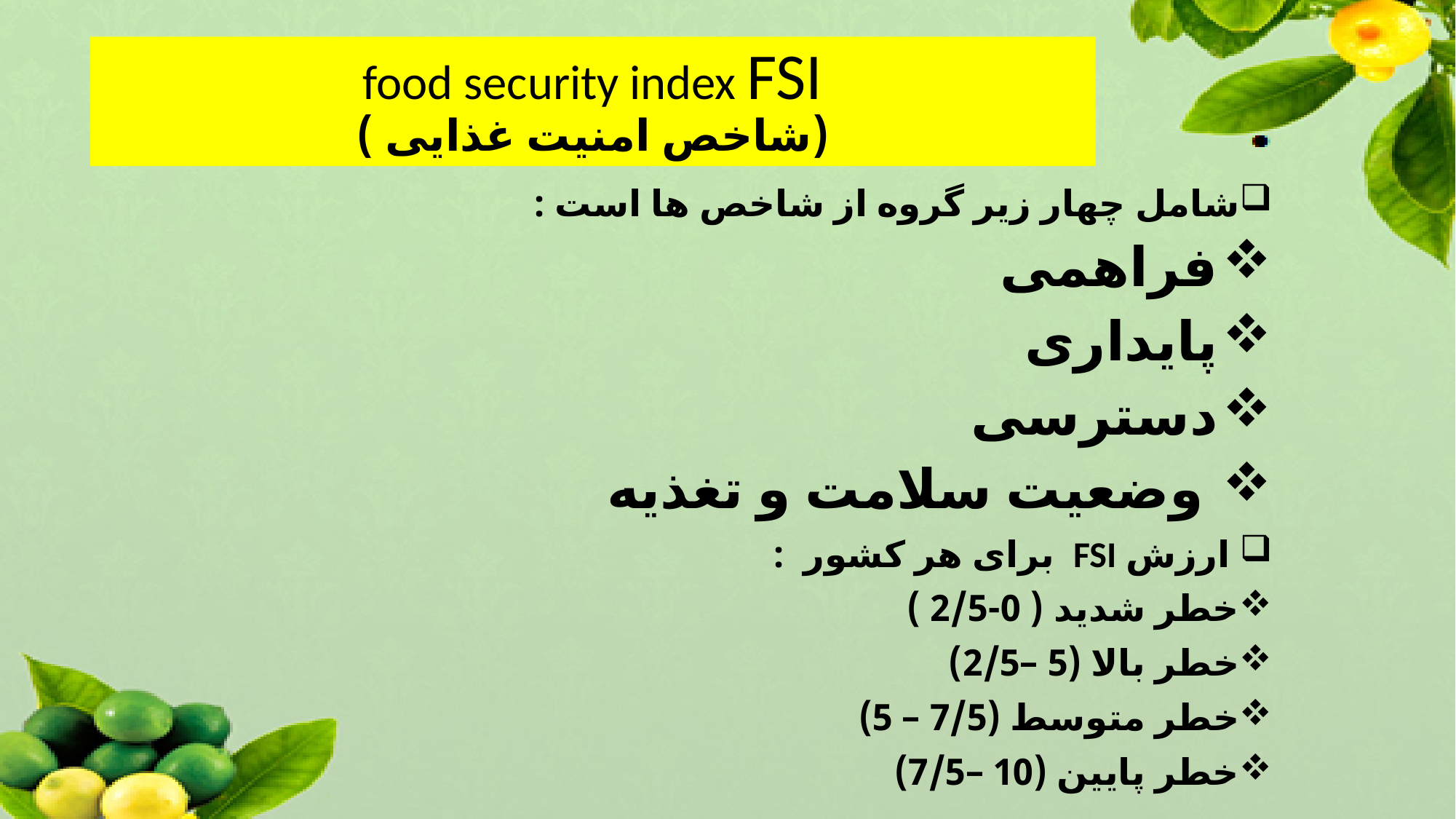

# food security index FSI (شاخص امنیت غذایی )
شامل چهار زير گروه از شاخص ها است :
فراهمی
پایداری
دسترسی
 وضعیت سلامت و تغذیه
 ارزش FSI  برای هر کشور  :
خطر شدید ( 0-2/5 )
خطر بالا (5 –2/5)
خطر متوسط (7/5 – 5)
خطر پایین (10 –7/5)